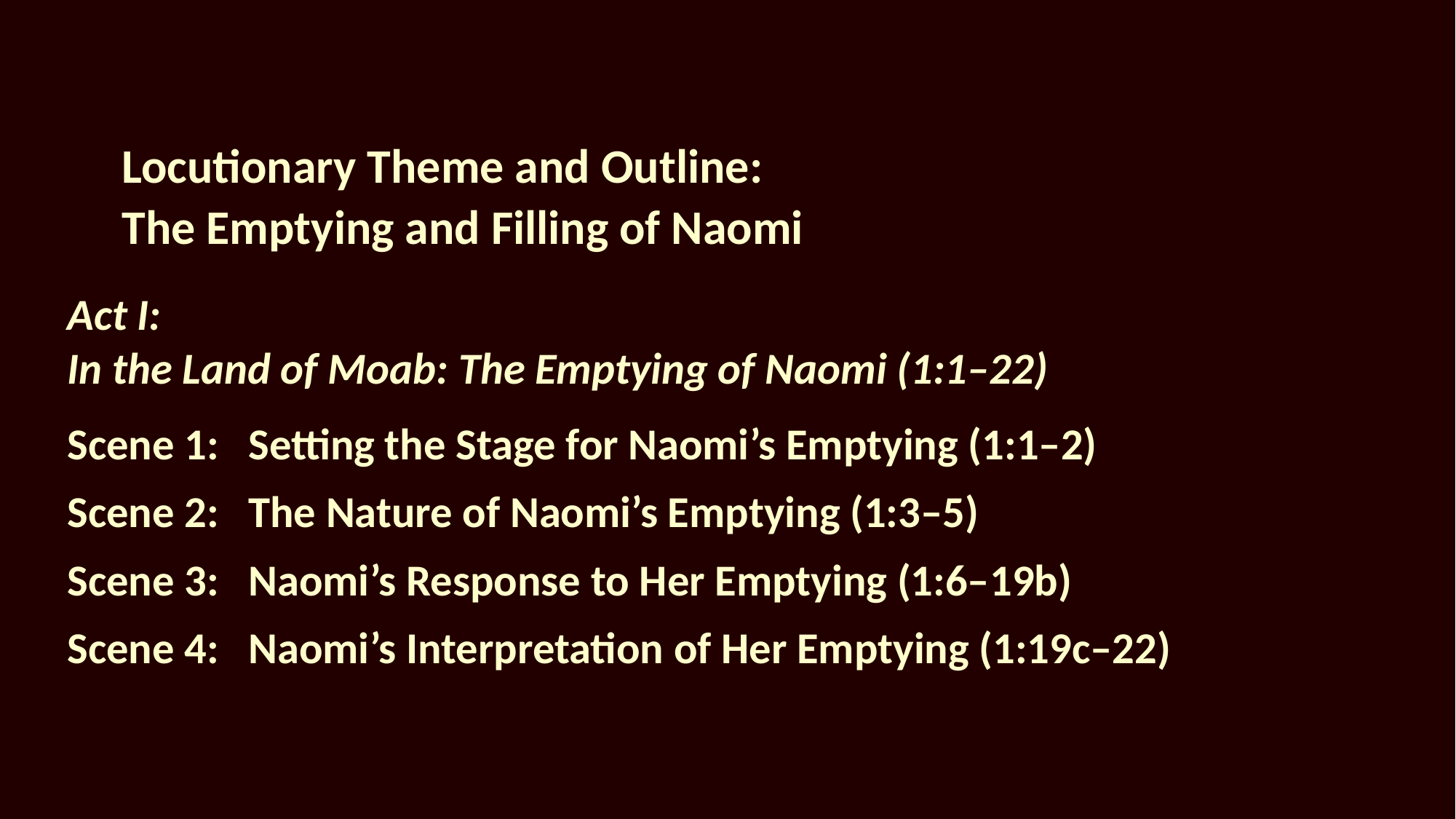

# Locutionary Theme and Outline: The Emptying and Filling of Naomi
Act I:
In the Land of Moab: The Emptying of Naomi (1:1–22)
Scene 1: 	Setting the Stage for Naomi’s Emptying (1:1–2)
Scene 2:	The Nature of Naomi’s Emptying (1:3–5)
Scene 3:	Naomi’s Response to Her Emptying (1:6–19b)
Scene 4:	Naomi’s Interpretation of Her Emptying (1:19c–22)